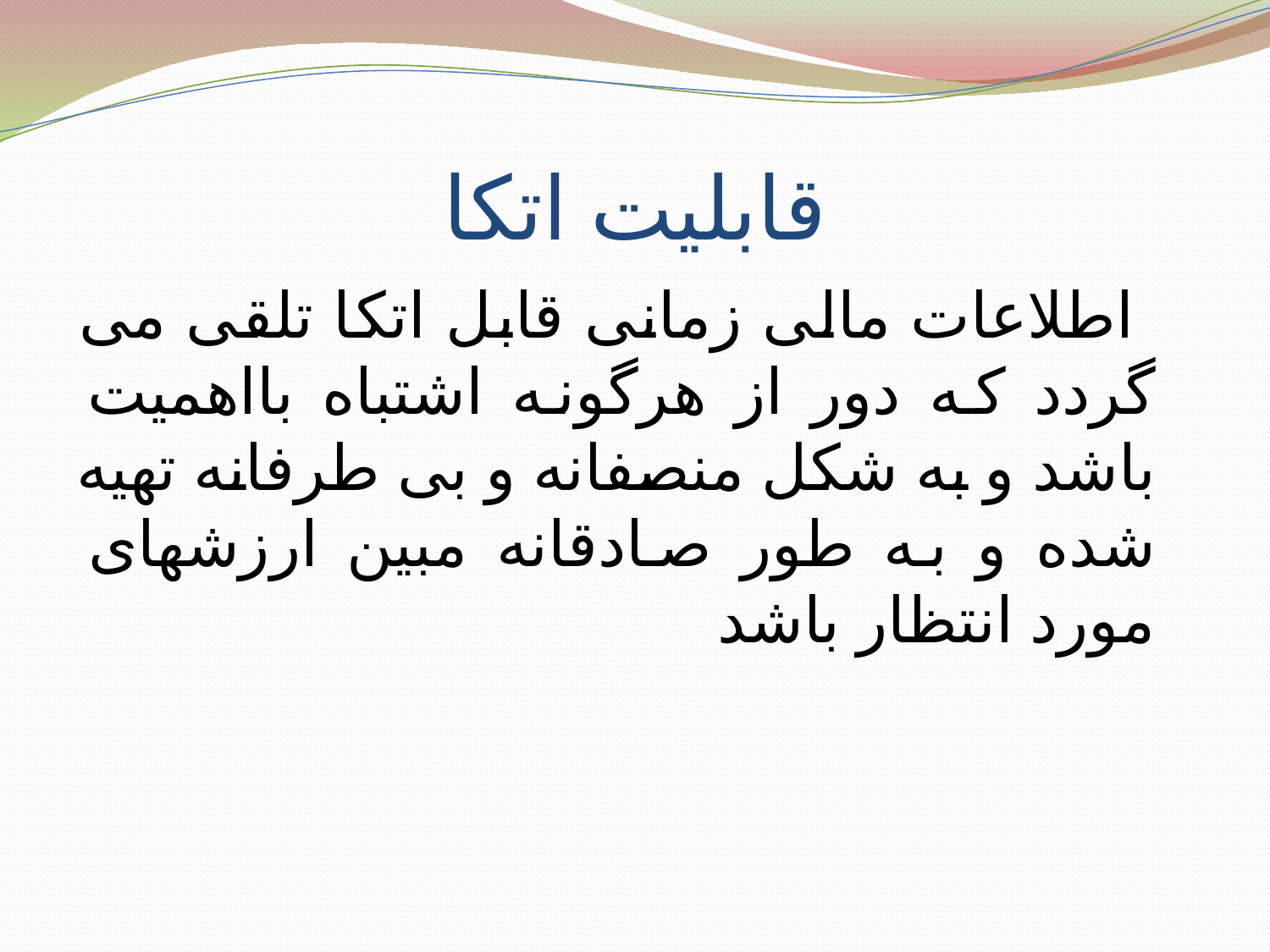

# قابلیت اتکا
   اطلاعات مالی زمانی قابل اتکا تلقی می گردد که دور از هرگونه اشتباه بااهمیت باشد و به شکل منصفانه و بی طرفانه تهیه شده و به طور صادقانه مبین ارزشهای مورد انتظار باشد